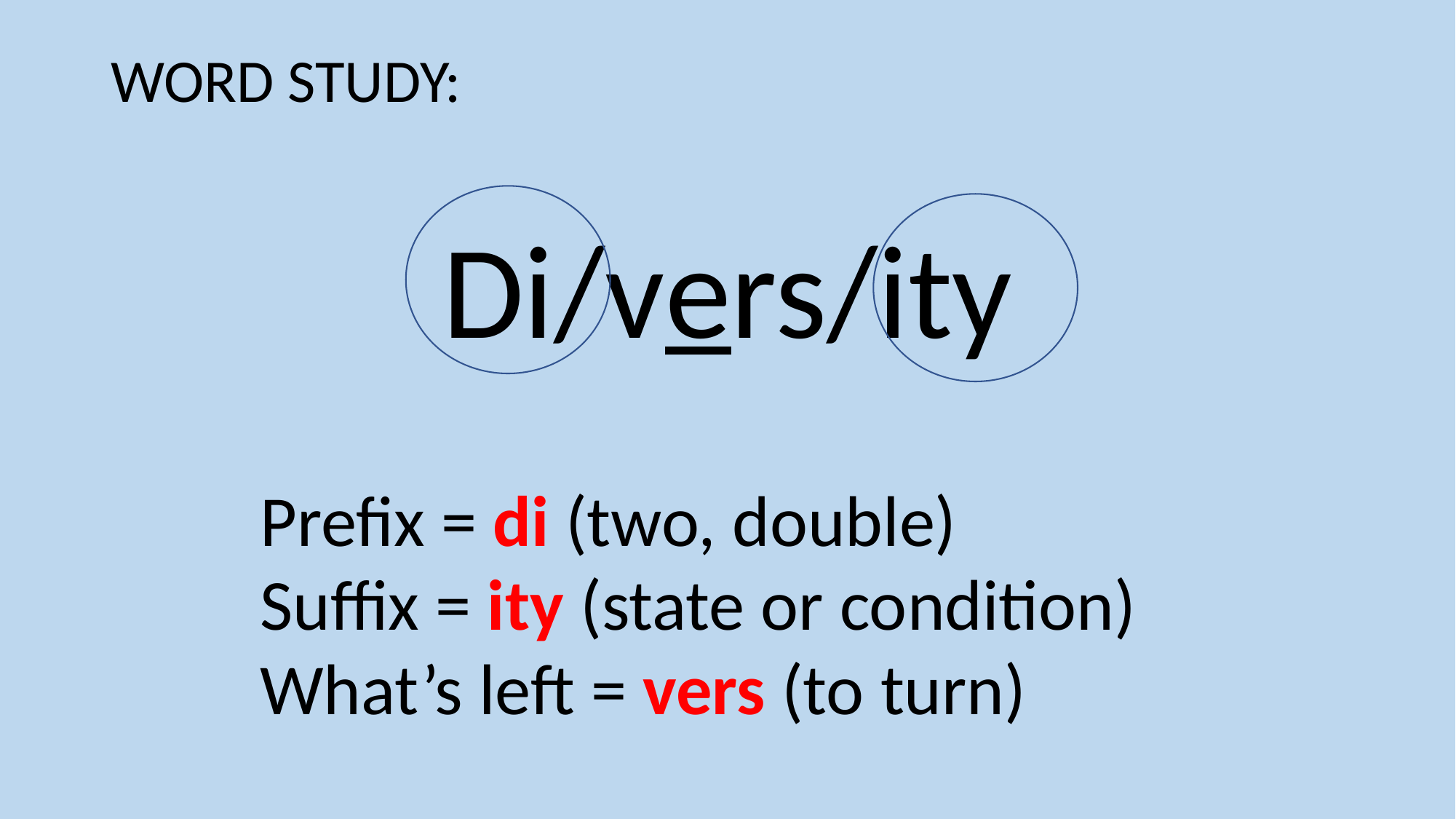

# WORD STUDY:

Di/vers/ity

Prefix = di (two, double)
Suffix = ity (state or condition)
What’s left = vers (to turn)